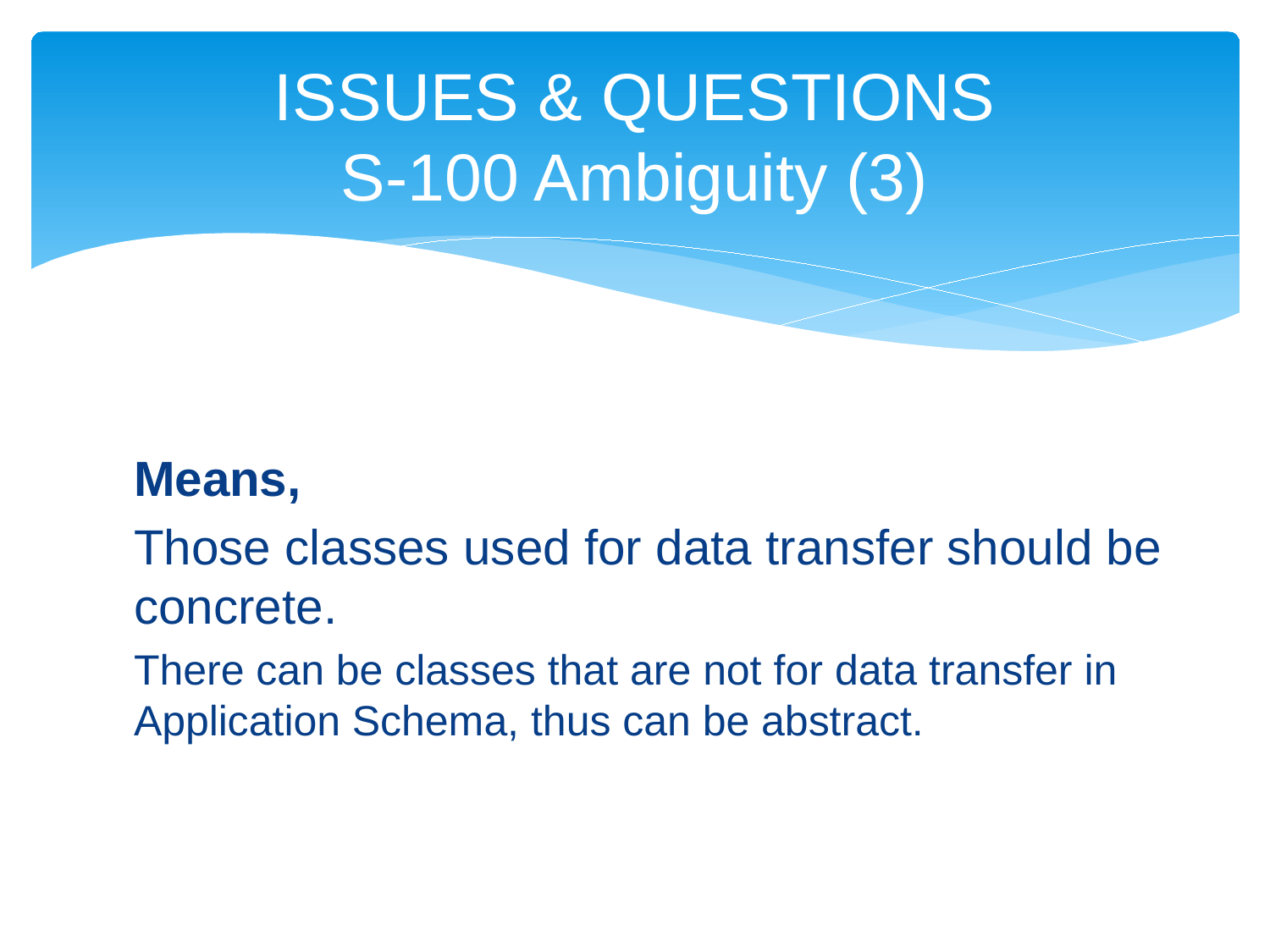

# ISSUES & QUESTIONS S-100 Ambiguity (3)

Means,
Those classes used for data transfer should be concrete.
There can be classes that are not for data transfer in Application Schema, thus can be abstract.